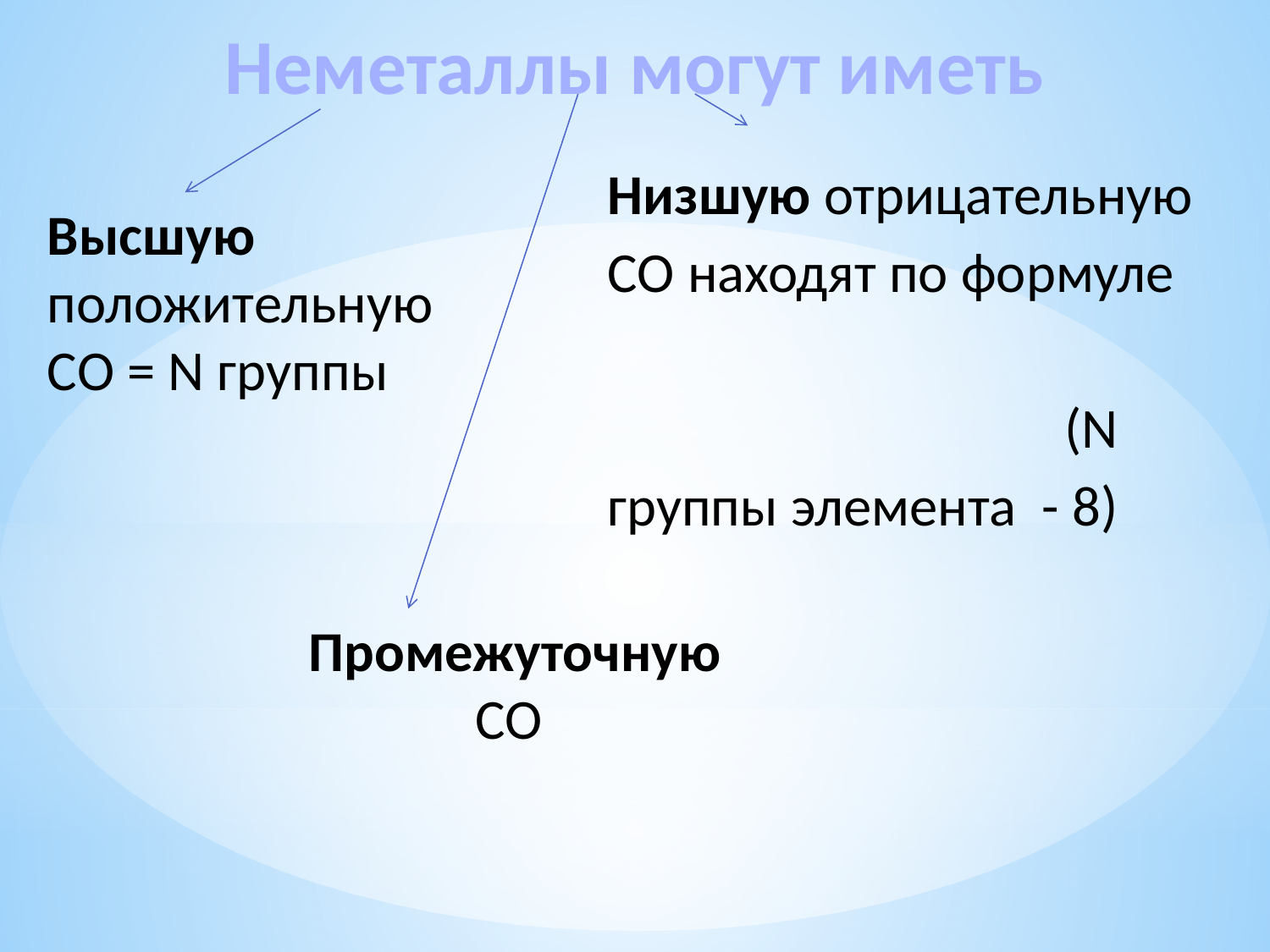

Неметаллы могут иметь

Низшую отрицательную СО находят по формуле                                                                                            (N группы элемента  - 8)
Высшую положительную СО = N группы
Промежуточную СО